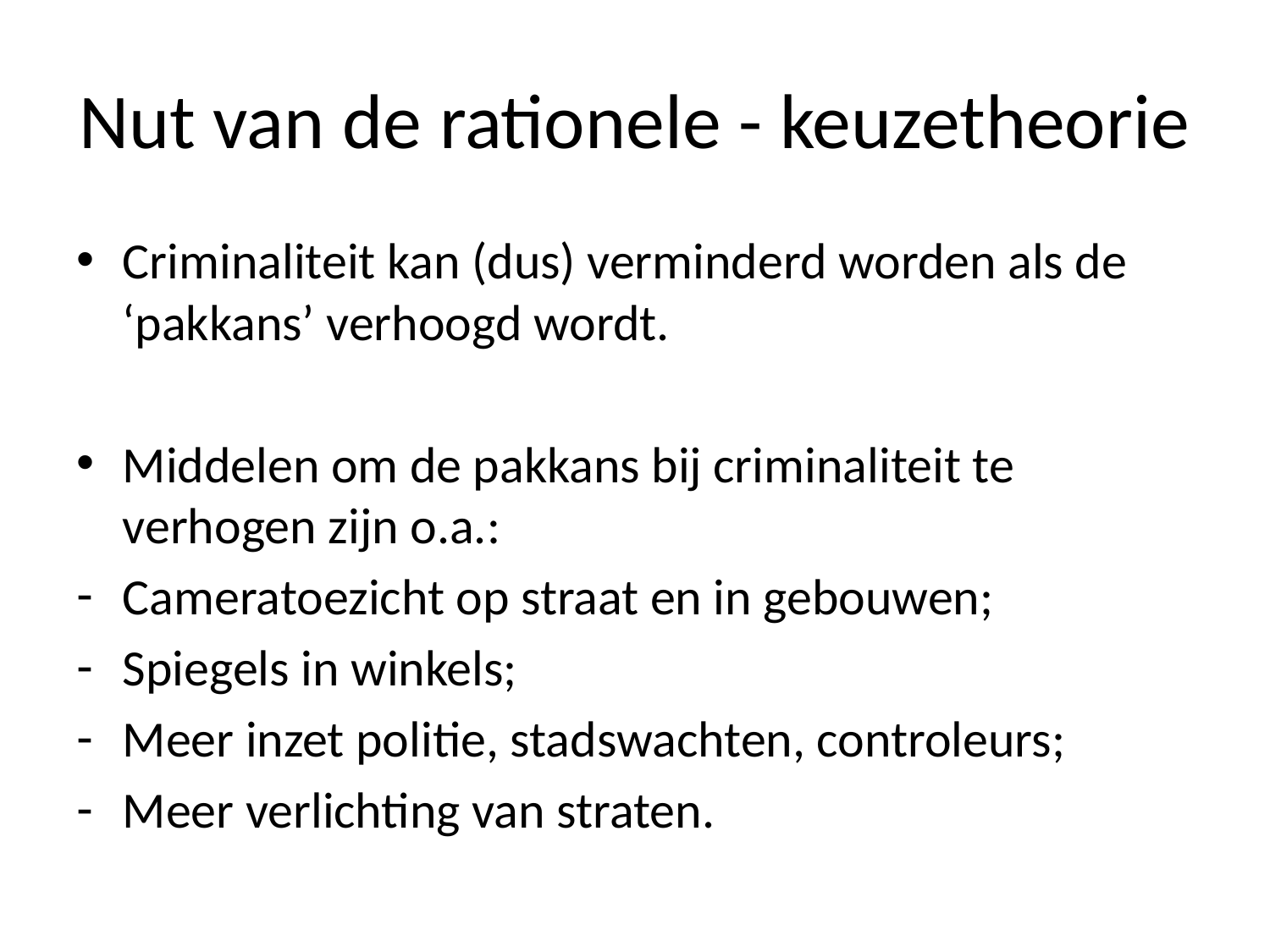

# Nut van de rationele - keuzetheorie
Criminaliteit kan (dus) verminderd worden als de ‘pakkans’ verhoogd wordt.

Middelen om de pakkans bij criminaliteit te verhogen zijn o.a.:
Cameratoezicht op straat en in gebouwen;
Spiegels in winkels;
Meer inzet politie, stadswachten, controleurs;
Meer verlichting van straten.